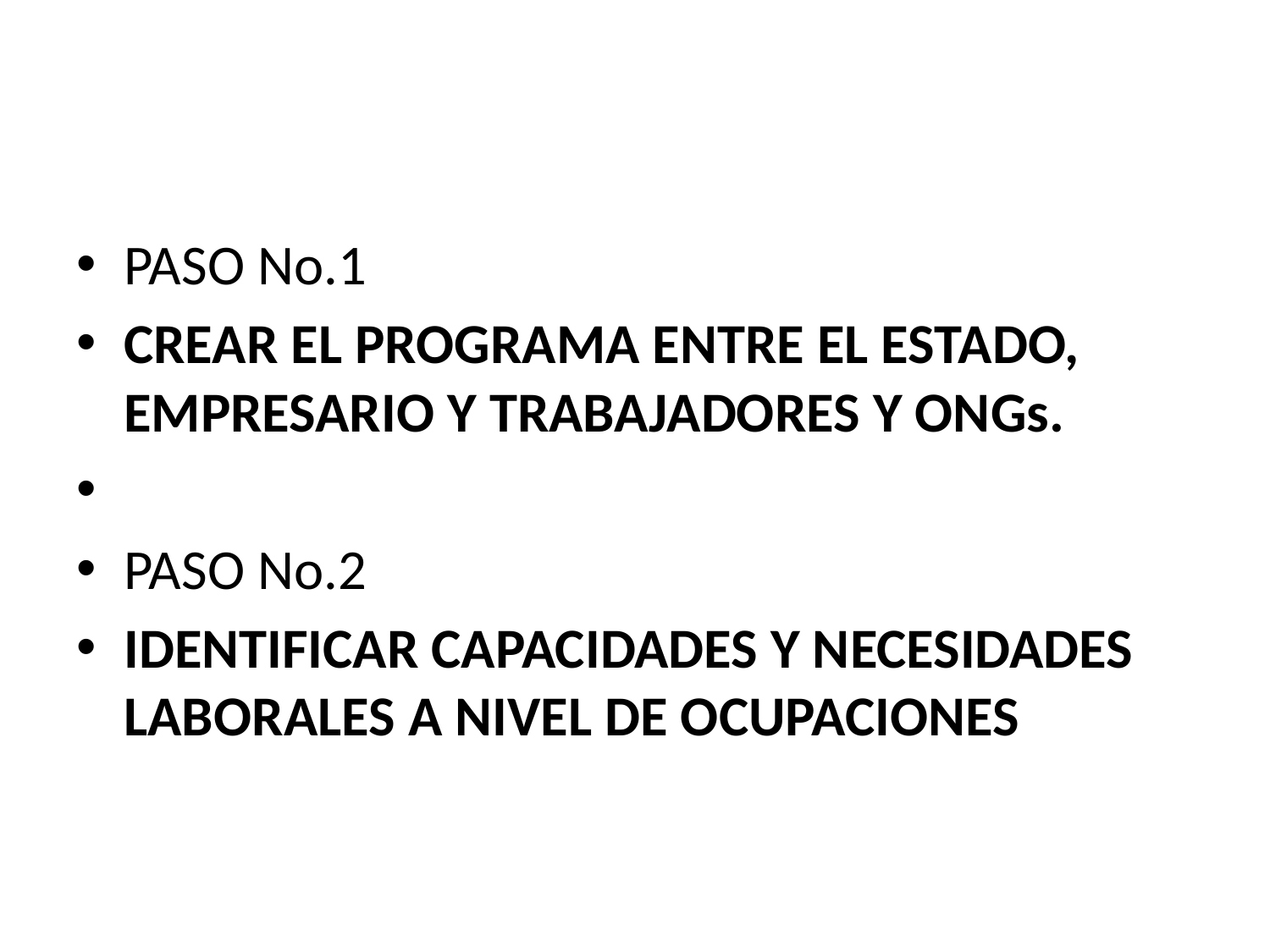

#
PASO No.1
CREAR EL PROGRAMA ENTRE EL ESTADO, EMPRESARIO Y TRABAJADORES Y ONGs.

PASO No.2
IDENTIFICAR CAPACIDADES Y NECESIDADES LABORALES A NIVEL DE OCUPACIONES